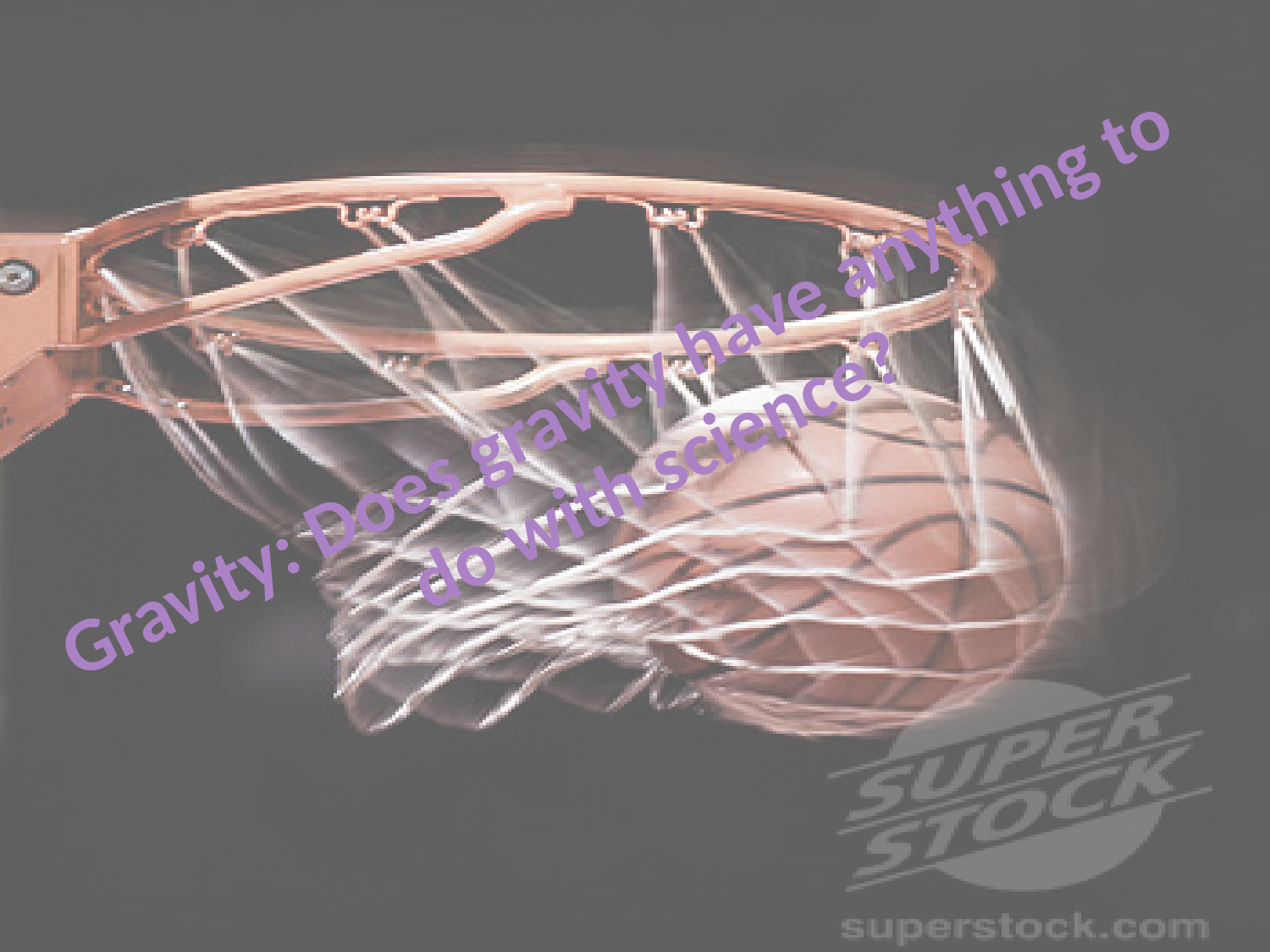

# Gravity: Does gravity have anything to do with science?